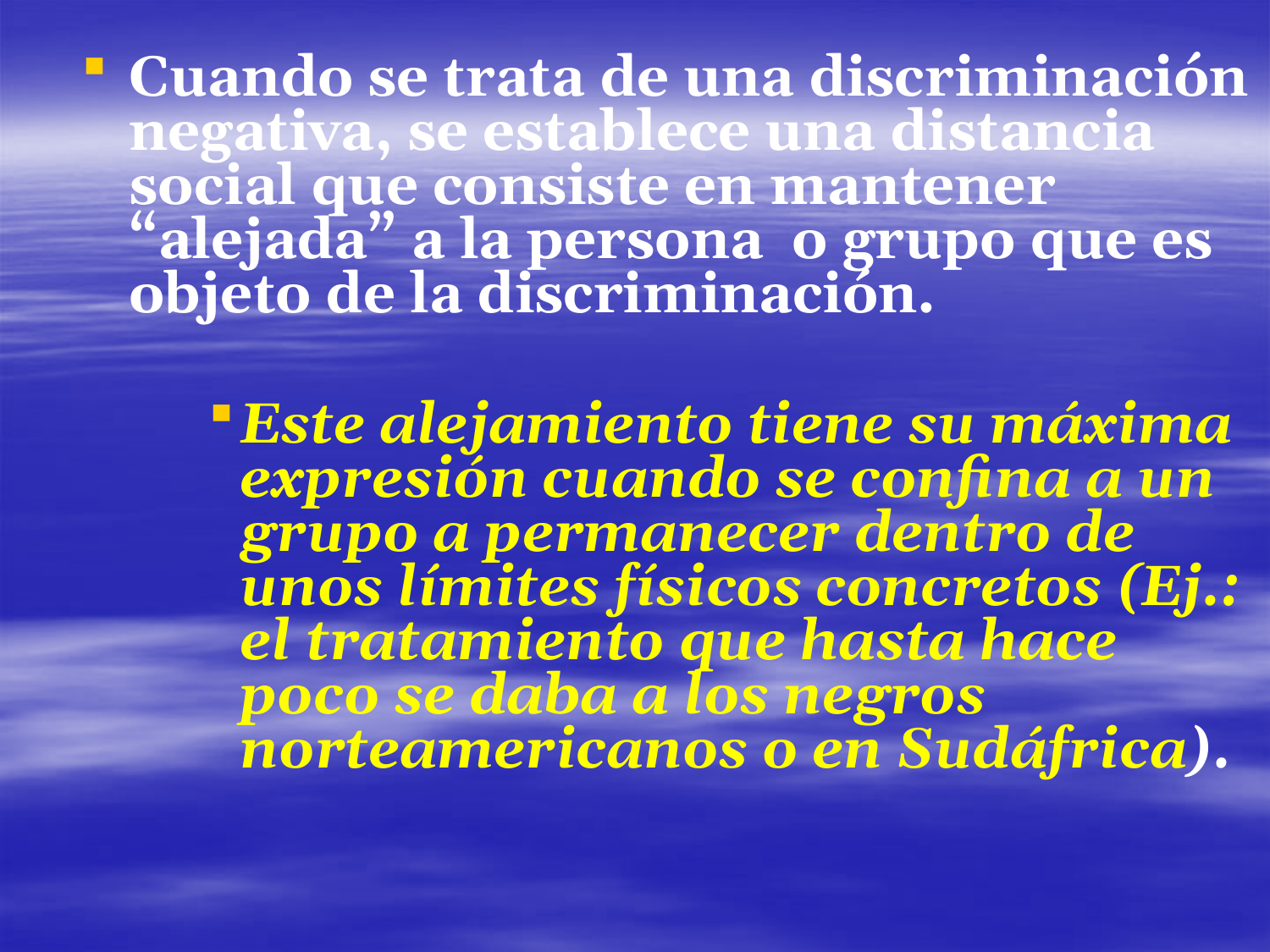

Cuando se trata de una discriminación negativa, se establece una distancia social que consiste en mantener “alejada” a la persona  o grupo que es objeto de la discriminación.

Este alejamiento tiene su máxima expresión cuando se confina a un grupo a permanecer dentro de unos límites físicos concretos (Ej.: el tratamiento que hasta hace poco se daba a los negros norteamericanos o en Sudáfrica).